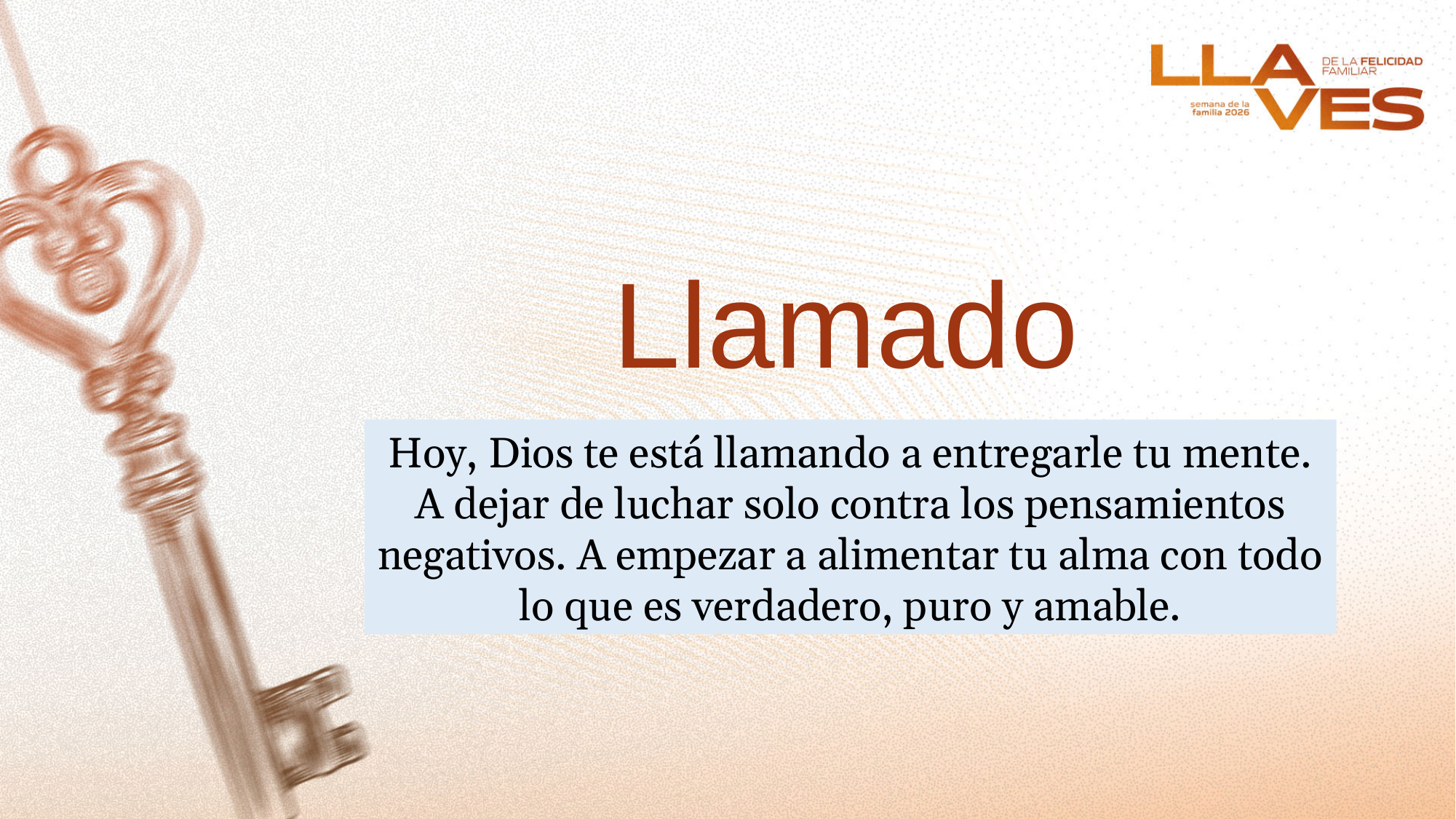

Llamado
Hoy, Dios te está llamando a entregarle tu mente. A dejar de luchar solo contra los pensamientos negativos. A empezar a alimentar tu alma con todo lo que es verdadero, puro y amable.